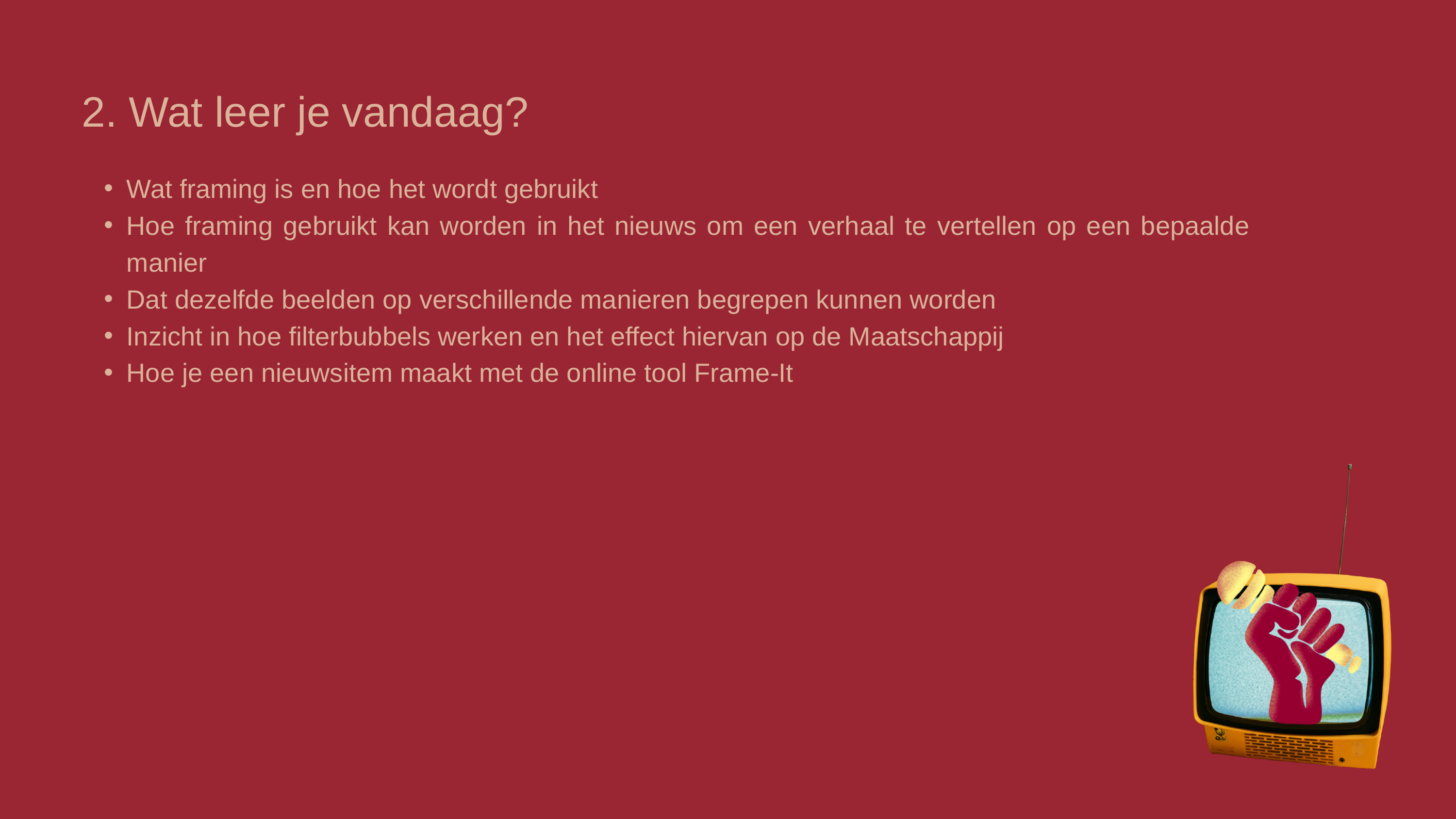

2. Wat leer je vandaag?
Wat framing is en hoe het wordt gebruikt
Hoe framing gebruikt kan worden in het nieuws om een verhaal te vertellen op een bepaalde manier
Dat dezelfde beelden op verschillende manieren begrepen kunnen worden
Inzicht in hoe filterbubbels werken en het effect hiervan op de Maatschappij
Hoe je een nieuwsitem maakt met de online tool Frame-It